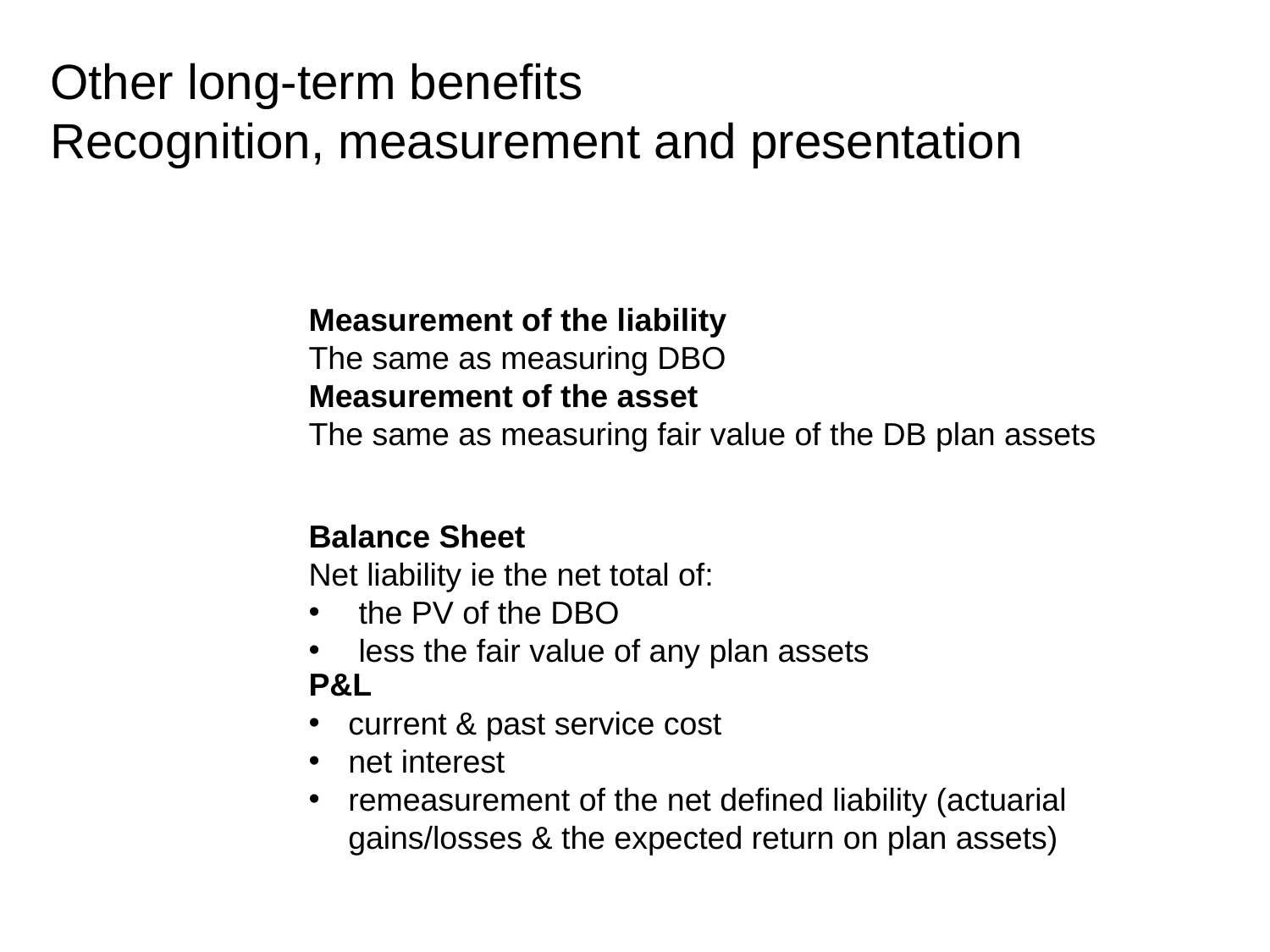

# Other long-term benefits Recognition, measurement and presentation
Measurement
Measurement of the liability
The same as measuring DBO
Measurement of the asset
The same as measuring fair value of the DB plan assets
Presentation
Balance Sheet
Net liability ie the net total of:
the PV of the DBO
less the fair value of any plan assets
P&L
current & past service cost
net interest
remeasurement of the net defined liability (actuarial gains/losses & the expected return on plan assets)